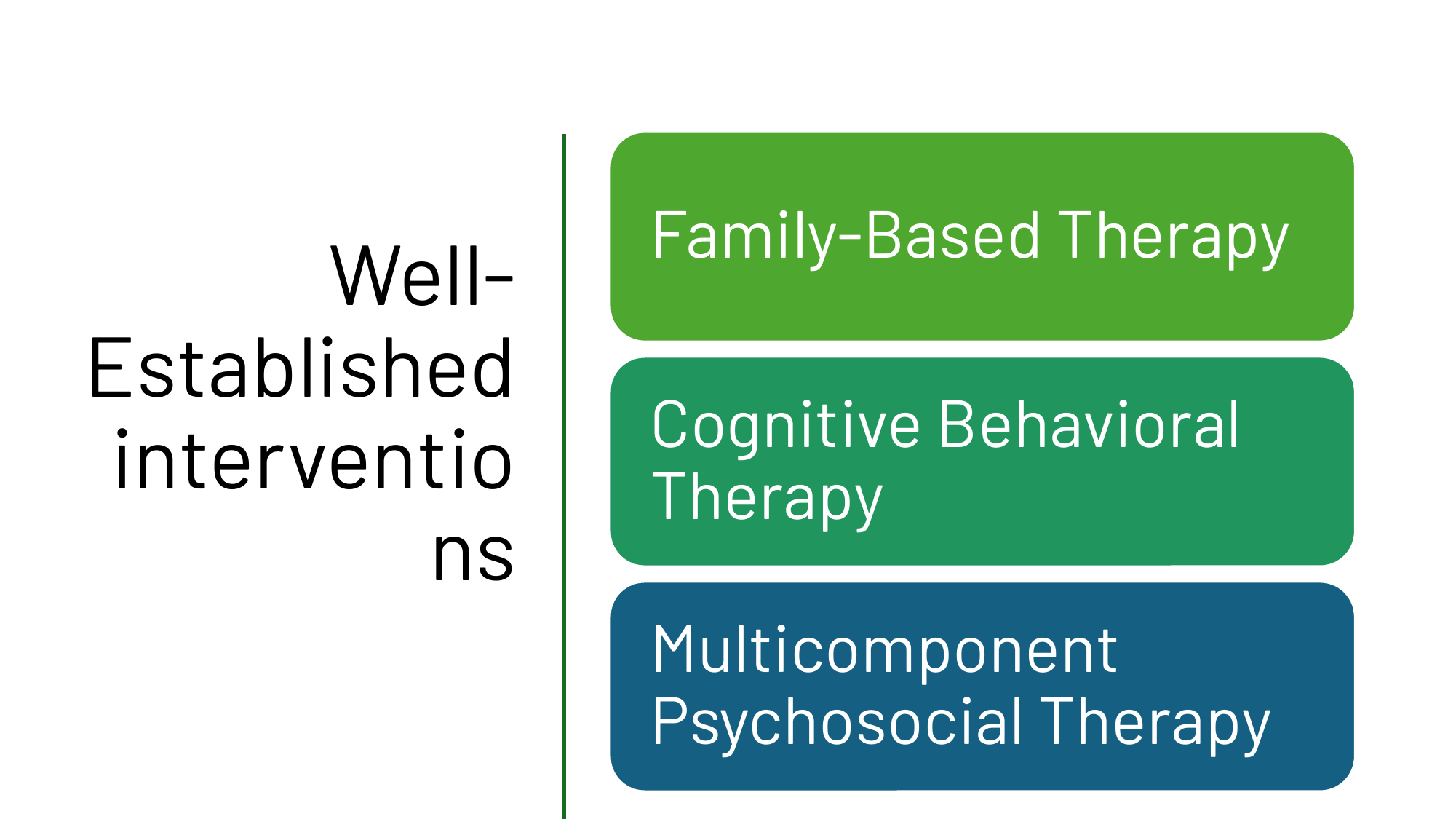

# Well-Established interventions

Family-Based Therapy
Cognitive Behavioral Therapy
Multicomponent Psychosocial Therapy